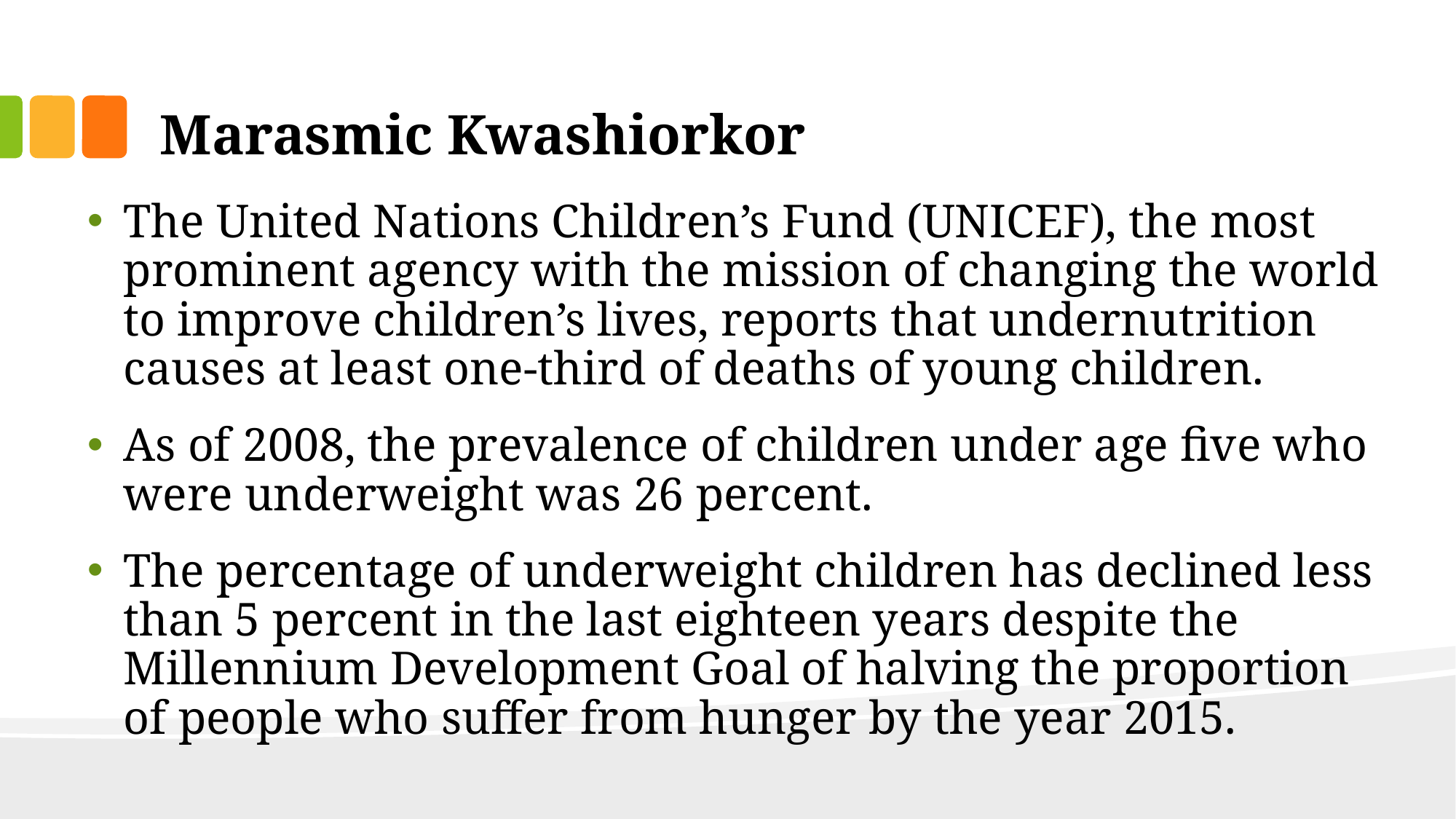

# Marasmic Kwashiorkor
The United Nations Children’s Fund (UNICEF), the most prominent agency with the mission of changing the world to improve children’s lives, reports that undernutrition causes at least one-third of deaths of young children.
As of 2008, the prevalence of children under age five who were underweight was 26 percent.
The percentage of underweight children has declined less than 5 percent in the last eighteen years despite the Millennium Development Goal of halving the proportion of people who suffer from hunger by the year 2015.